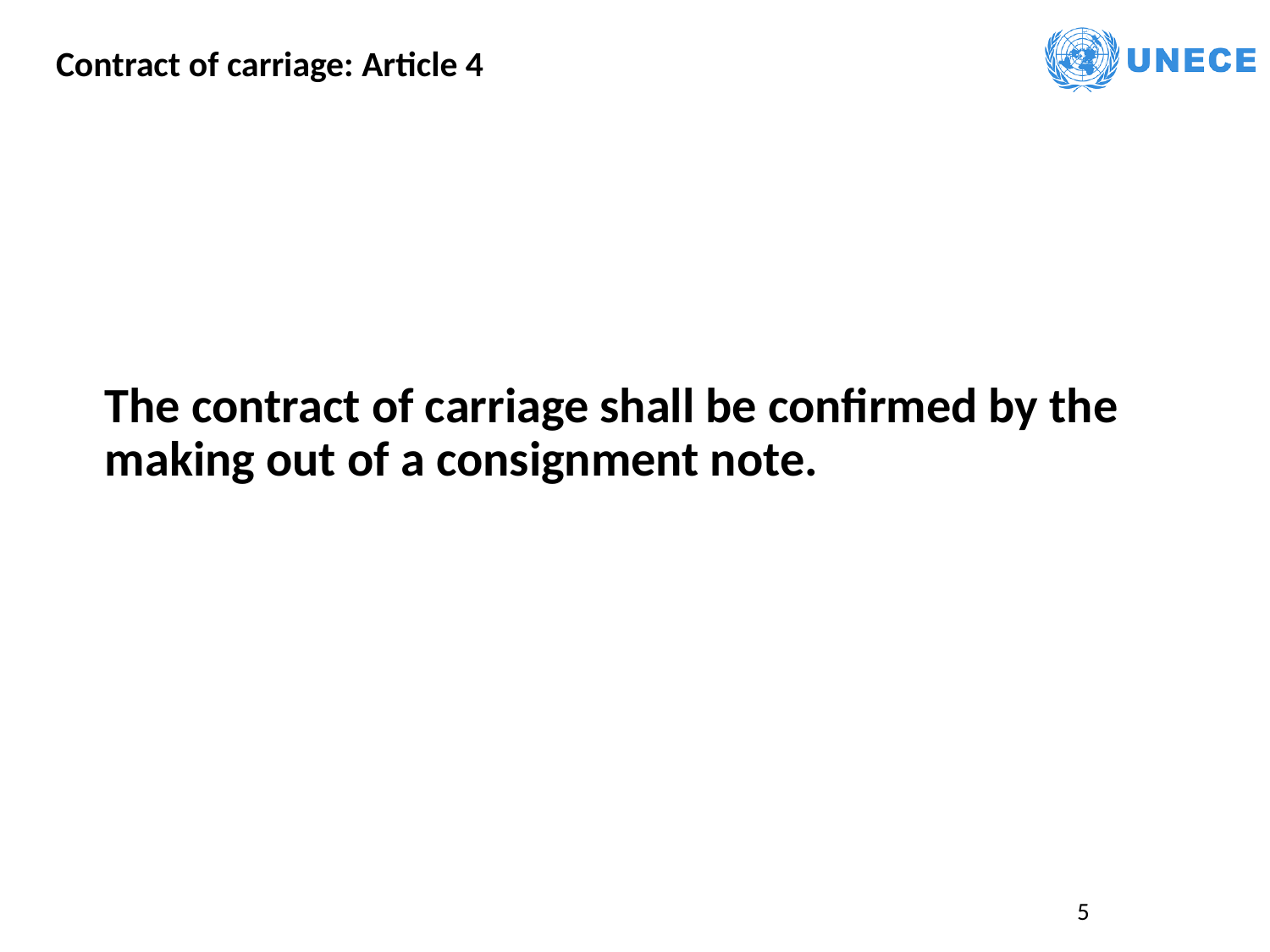

Contract of carriage: Article 4

The contract of carriage shall be confirmed by the making out of a consignment note.

5